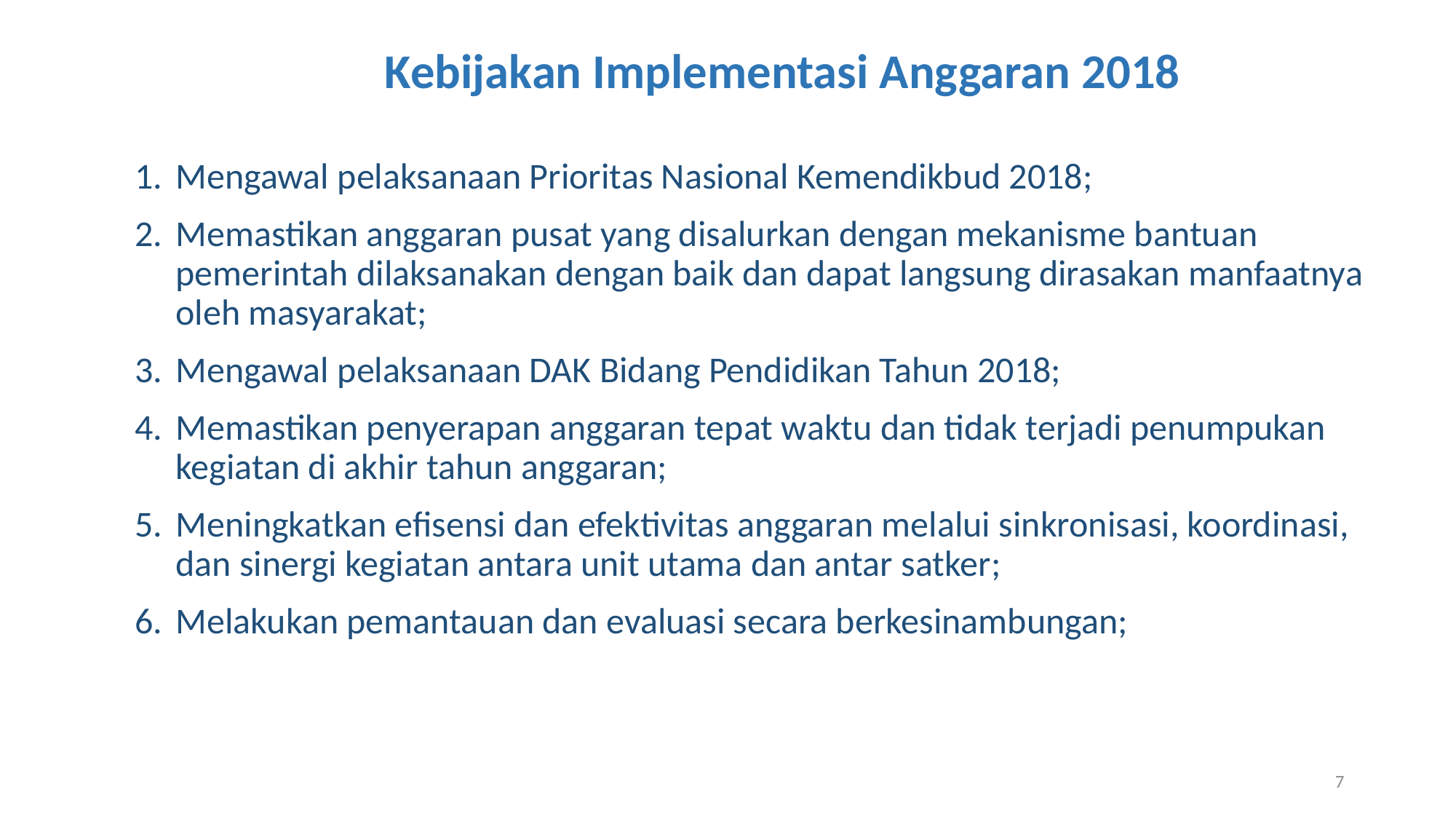

# Kebijakan Implementasi Anggaran 2018
Mengawal pelaksanaan Prioritas Nasional Kemendikbud 2018;
Memastikan anggaran pusat yang disalurkan dengan mekanisme bantuan pemerintah dilaksanakan dengan baik dan dapat langsung dirasakan manfaatnya oleh masyarakat;
Mengawal pelaksanaan DAK Bidang Pendidikan Tahun 2018;
Memastikan penyerapan anggaran tepat waktu dan tidak terjadi penumpukan kegiatan di akhir tahun anggaran;
Meningkatkan efisensi dan efektivitas anggaran melalui sinkronisasi, koordinasi, dan sinergi kegiatan antara unit utama dan antar satker;
Melakukan pemantauan dan evaluasi secara berkesinambungan;

7